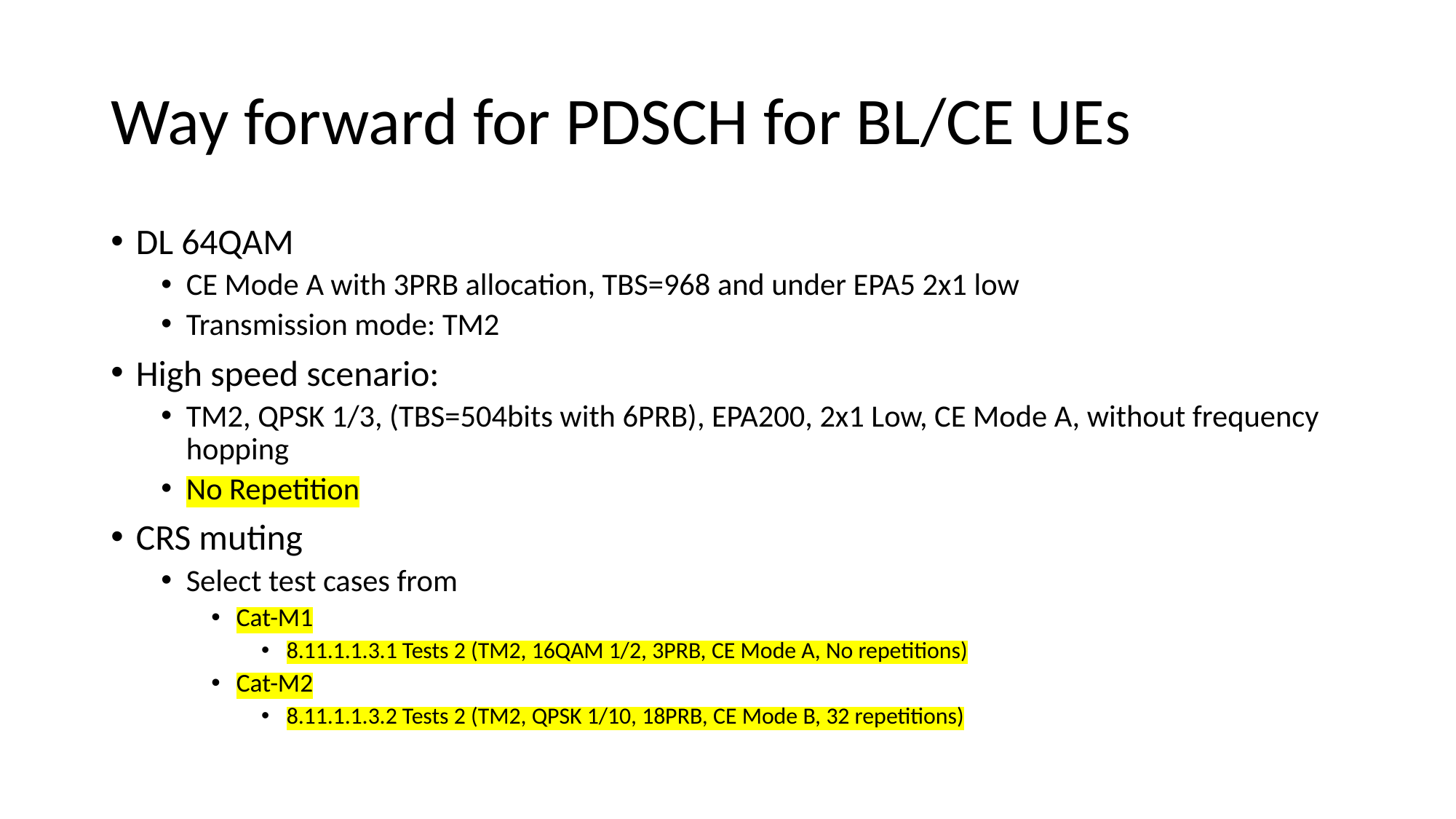

# Way forward for PDSCH for BL/CE UEs
DL 64QAM
CE Mode A with 3PRB allocation, TBS=968 and under EPA5 2x1 low
Transmission mode: TM2
High speed scenario:
TM2, QPSK 1/3, (TBS=504bits with 6PRB), EPA200, 2x1 Low, CE Mode A, without frequency hopping
No Repetition
CRS muting
Select test cases from
Cat-M1
8.11.1.1.3.1 Tests 2 (TM2, 16QAM 1/2, 3PRB, CE Mode A, No repetitions)
Cat-M2
8.11.1.1.3.2 Tests 2 (TM2, QPSK 1/10, 18PRB, CE Mode B, 32 repetitions)